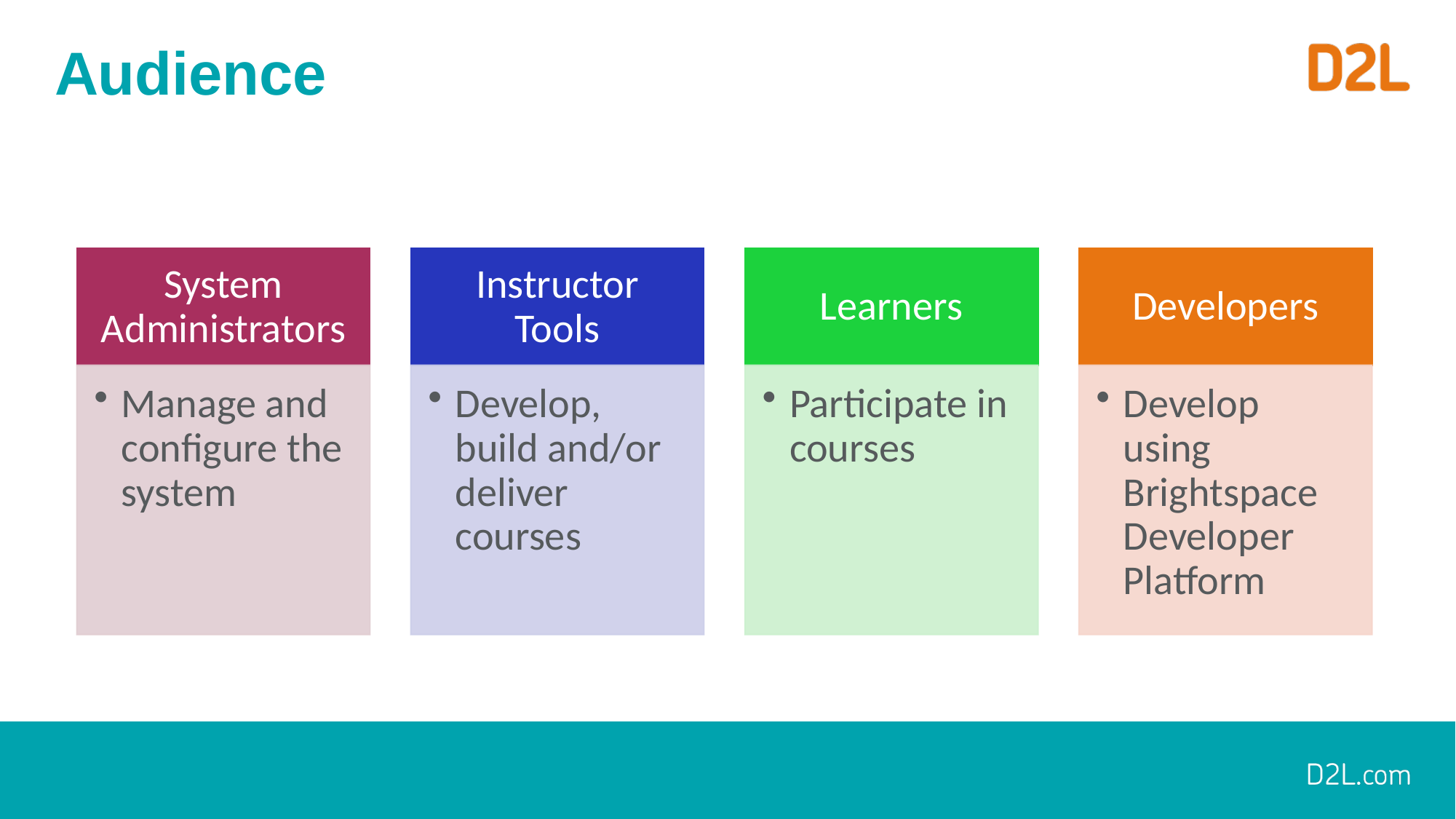

# Audience
System Administrators
Manage and configure the system
Instructor Tools
Develop, build and/or deliver courses
Learners
Participate in courses
Developers
Develop using Brightspace Developer Platform